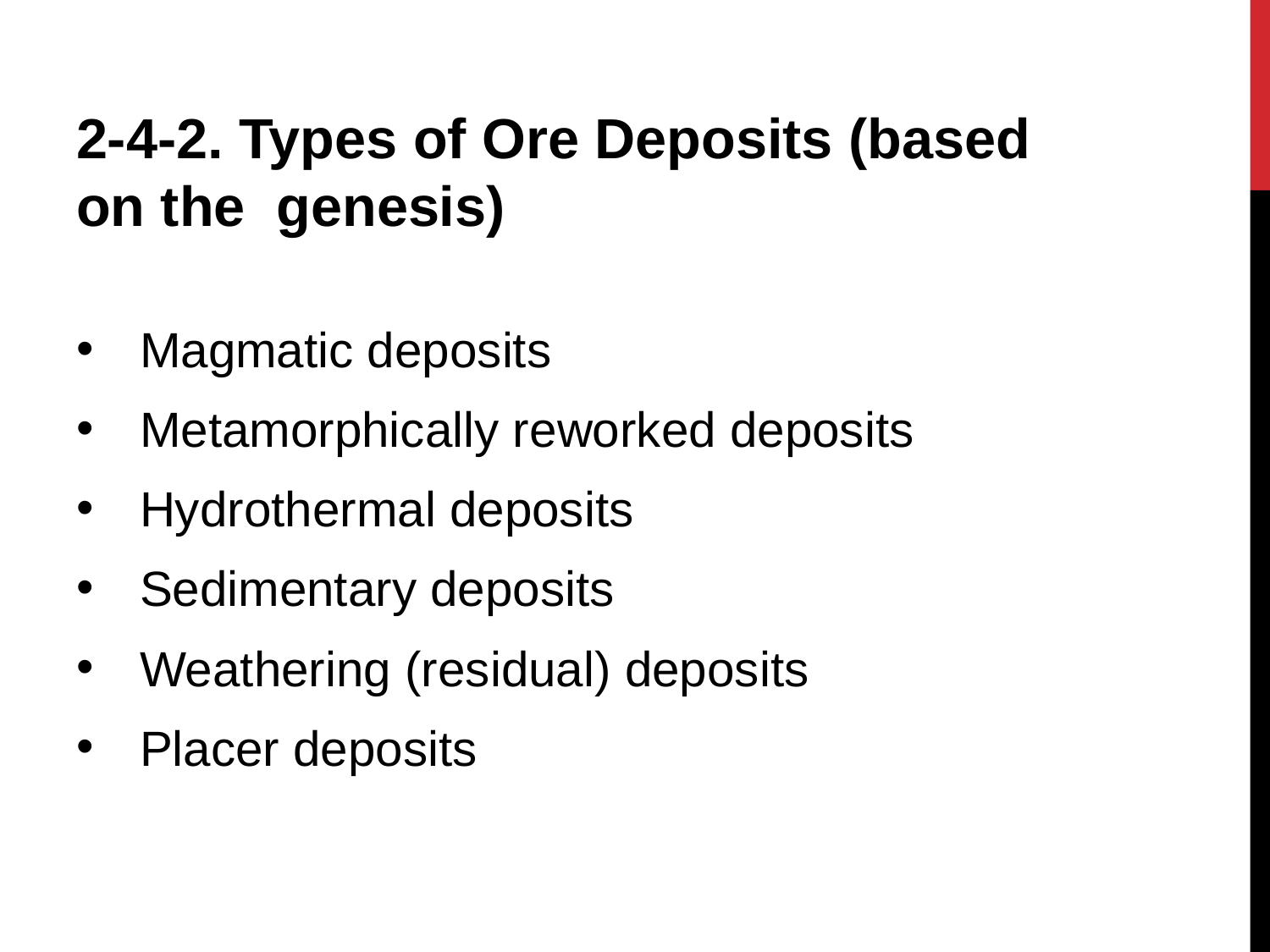

2-4-2. Types of Ore Deposits (based on the  genesis)

Magmatic deposits
Metamorphically reworked deposits
Hydrothermal deposits
Sedimentary deposits
Weathering (residual) deposits
Placer deposits